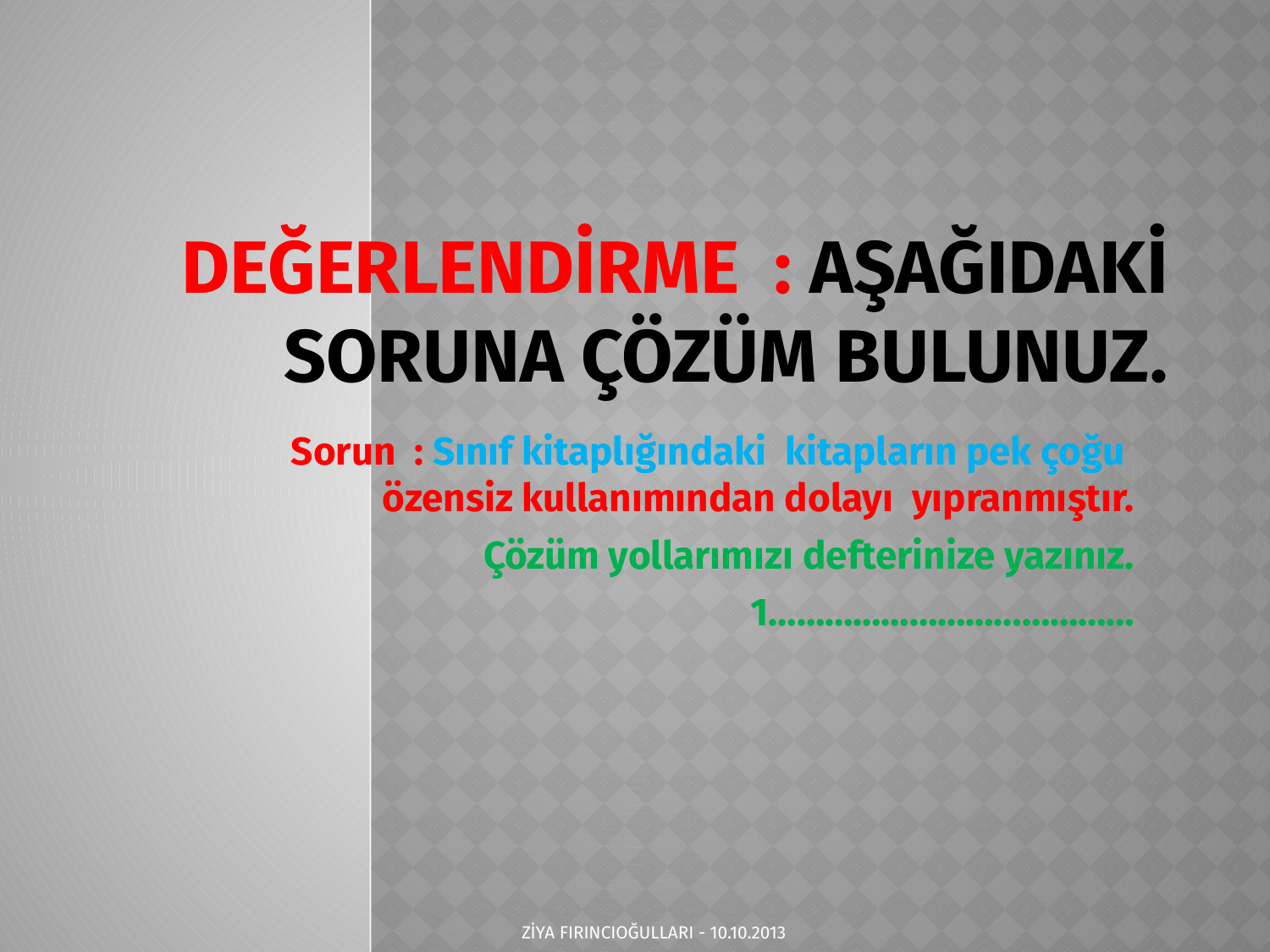

# Değerlendirme  : Aşağıdaki soruna çözüm bulunuz.
Sorun  : Sınıf kitaplığındaki  kitapların pek çoğu  özensiz kullanımından dolayı  yıpranmıştır.
Çözüm yollarımızı defterinize yazınız.
1…………………………………

ZİYA FIRINCIOĞULLARI - 10.10.2013